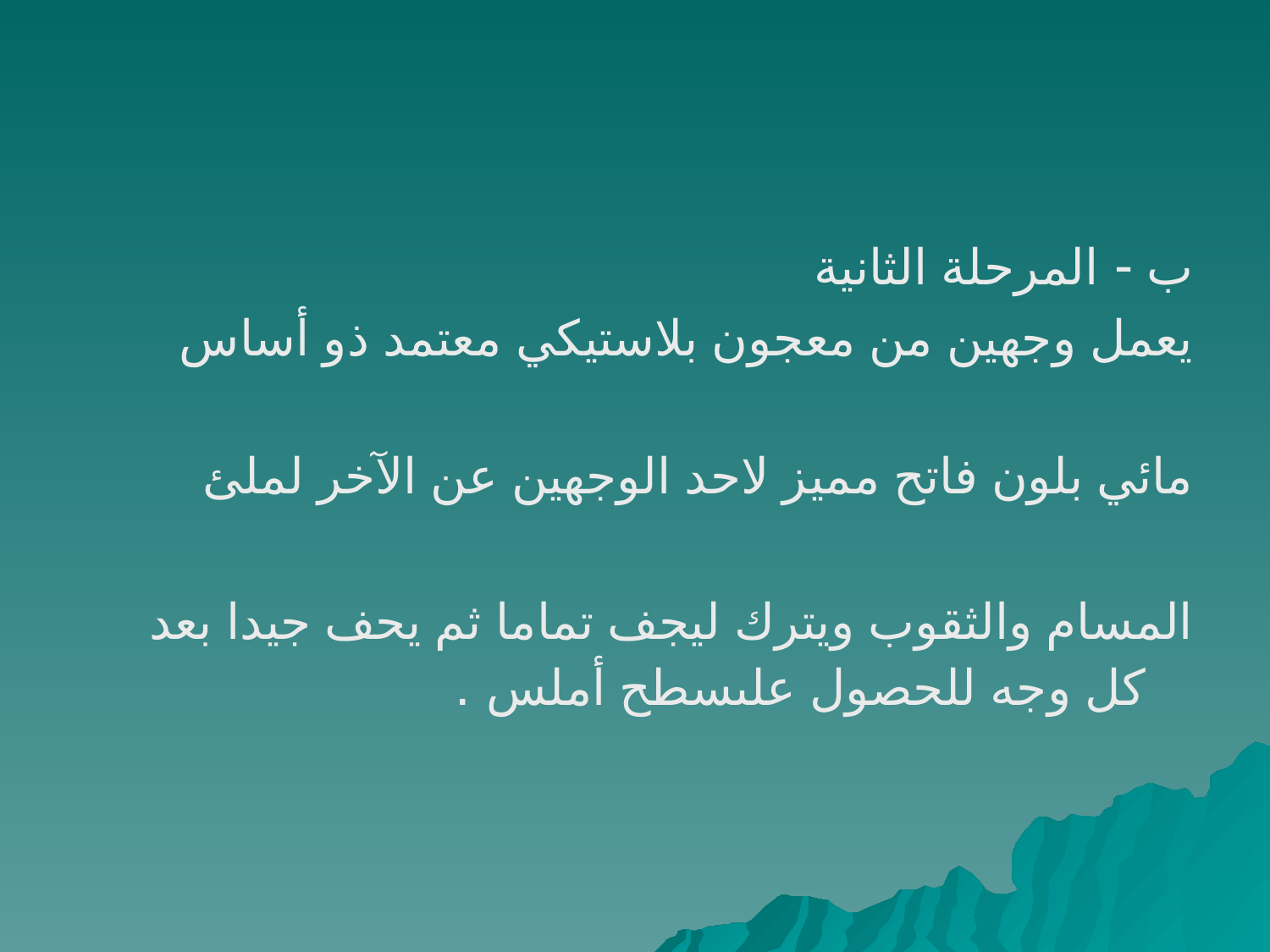

ب - المرحلة الثانية
يعمل وجهين من معجون بلاستيكي معتمد ذو أساس

مائي بلون فاتح مميز لاحد الوجهين عن الآخر لملئ

المسام والثقوب ويترك ليجف تماما ثم يحف جيدا بعد كل وجه للحصول علىسطح أملس .